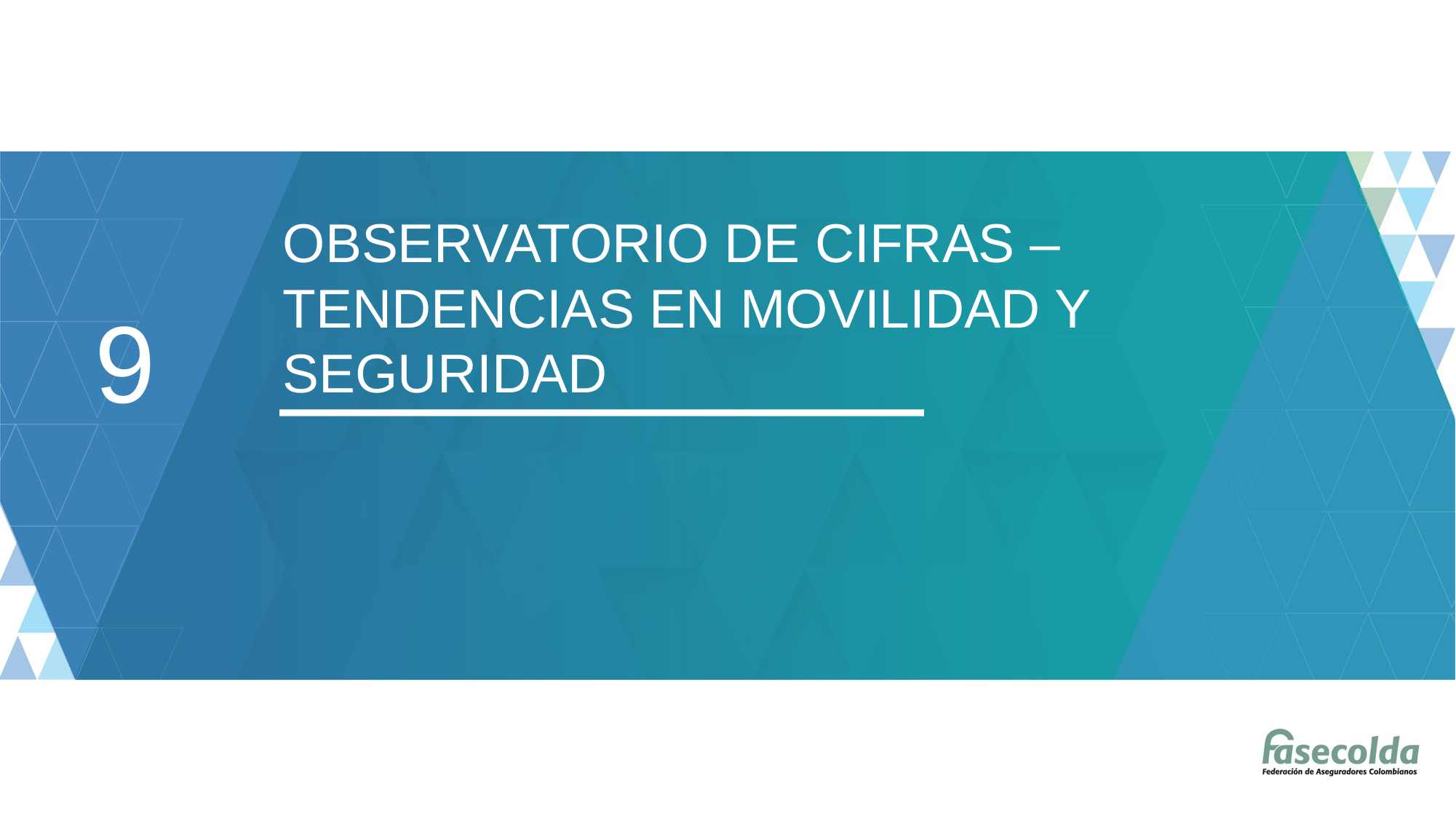

OBSERVATORIO DE CIFRAS – TENDENCIAS EN MOVILIDAD Y SEGURIDAD

9